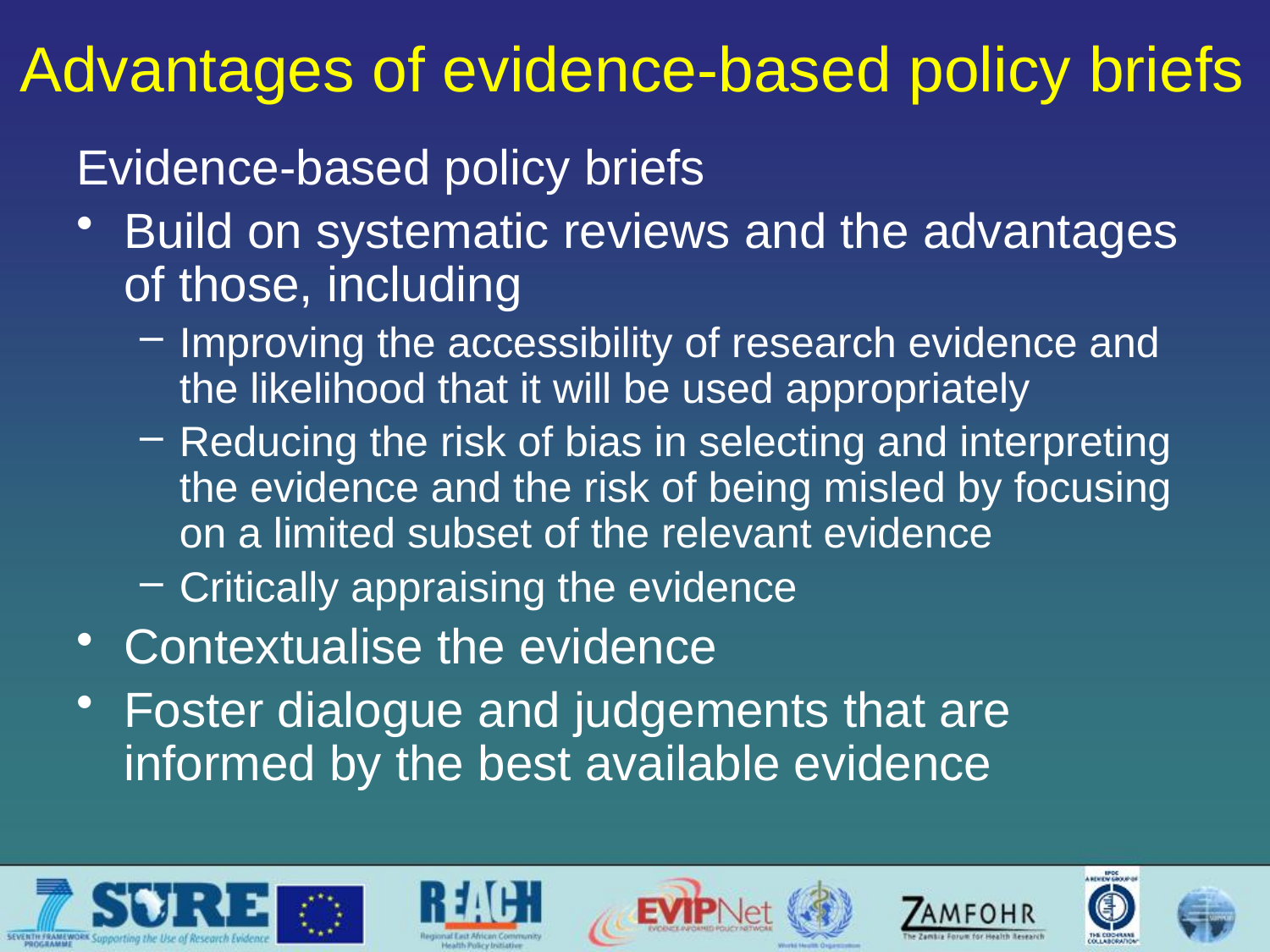

# Advantages of evidence-based policy briefs
Evidence-based policy briefs
Build on systematic reviews and the advantages of those, including
Improving the accessibility of research evidence and the likelihood that it will be used appropriately
Reducing the risk of bias in selecting and interpreting the evidence and the risk of being misled by focusing on a limited subset of the relevant evidence
Critically appraising the evidence
Contextualise the evidence
Foster dialogue and judgements that are informed by the best available evidence